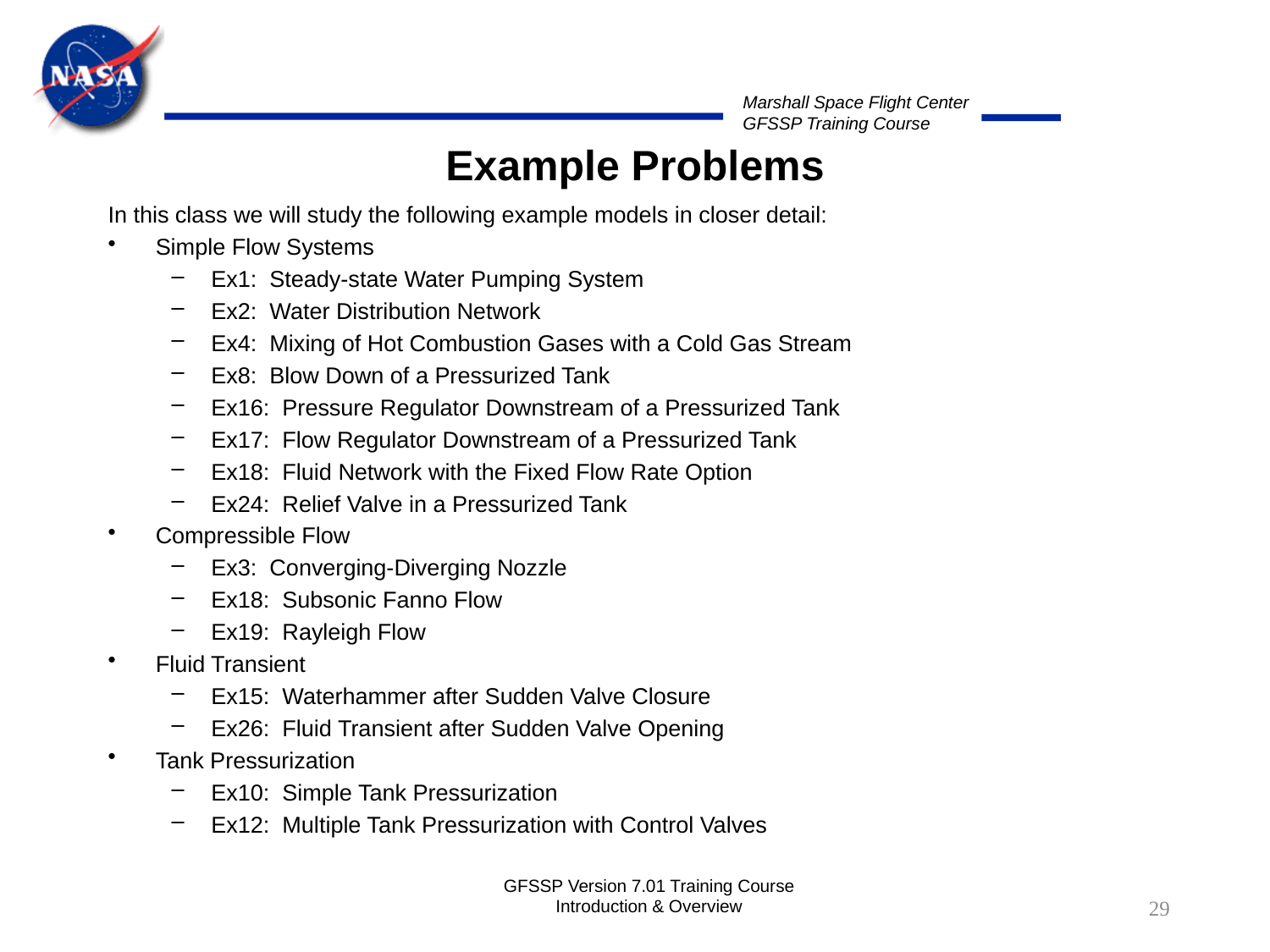

# Example Problems
In this class we will study the following example models in closer detail:
Simple Flow Systems
Ex1:  Steady-state Water Pumping System
Ex2:  Water Distribution Network
Ex4:  Mixing of Hot Combustion Gases with a Cold Gas Stream
Ex8:  Blow Down of a Pressurized Tank
Ex16:  Pressure Regulator Downstream of a Pressurized Tank
Ex17:  Flow Regulator Downstream of a Pressurized Tank
Ex18:  Fluid Network with the Fixed Flow Rate Option
Ex24:  Relief Valve in a Pressurized Tank
Compressible Flow
Ex3:  Converging-Diverging Nozzle
Ex18:  Subsonic Fanno Flow
Ex19:  Rayleigh Flow
Fluid Transient
Ex15:  Waterhammer after Sudden Valve Closure
Ex26:  Fluid Transient after Sudden Valve Opening
Tank Pressurization
Ex10:  Simple Tank Pressurization
Ex12:  Multiple Tank Pressurization with Control Valves
GFSSP Version 7.01 Training Course Introduction & Overview
29